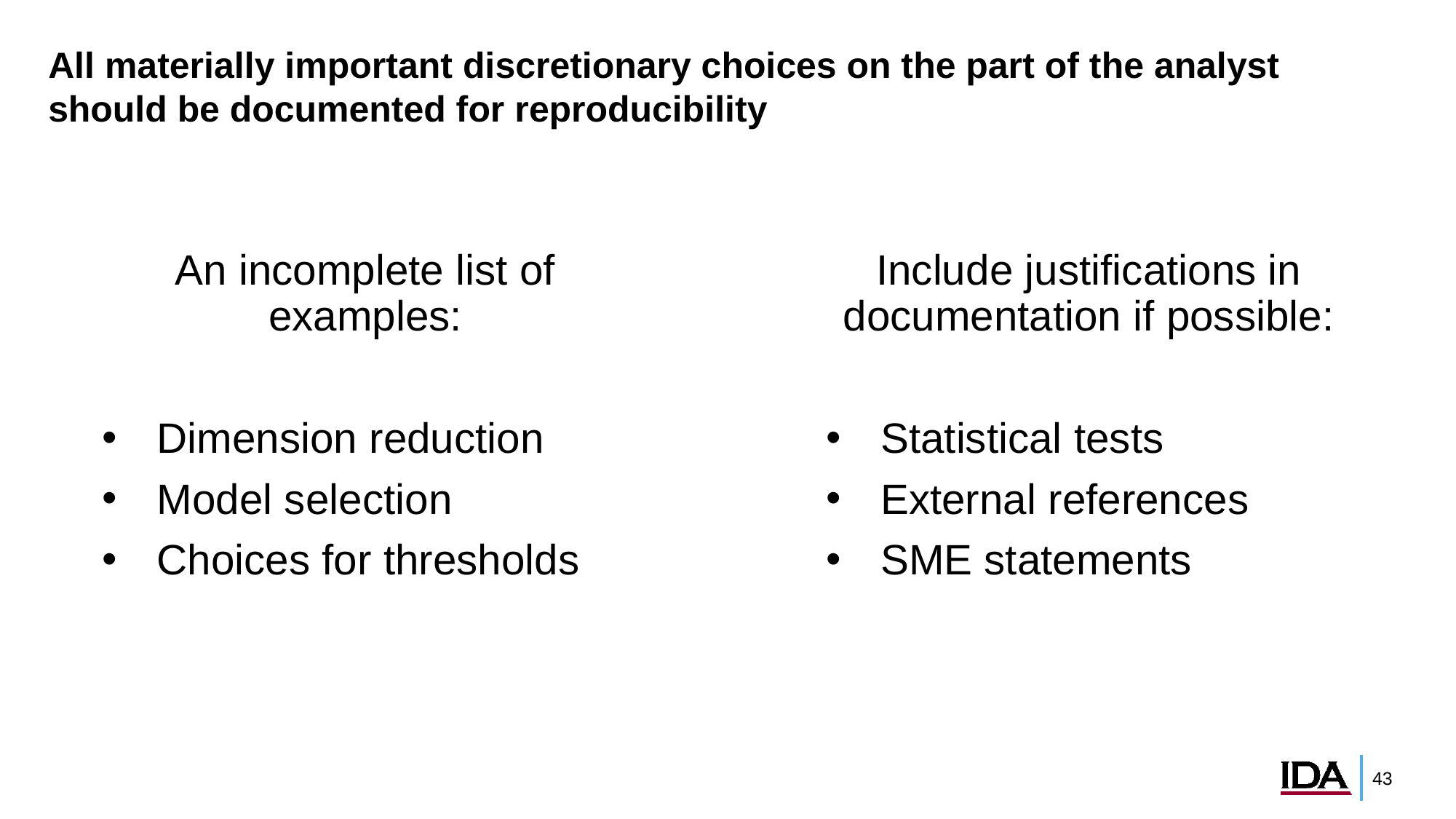

# All materially important discretionary choices on the part of the analyst should be documented for reproducibility
An incomplete list of examples:

Dimension reduction
Model selection
Choices for thresholds

Include justifications in documentation if possible:

Statistical tests
External references
SME statements